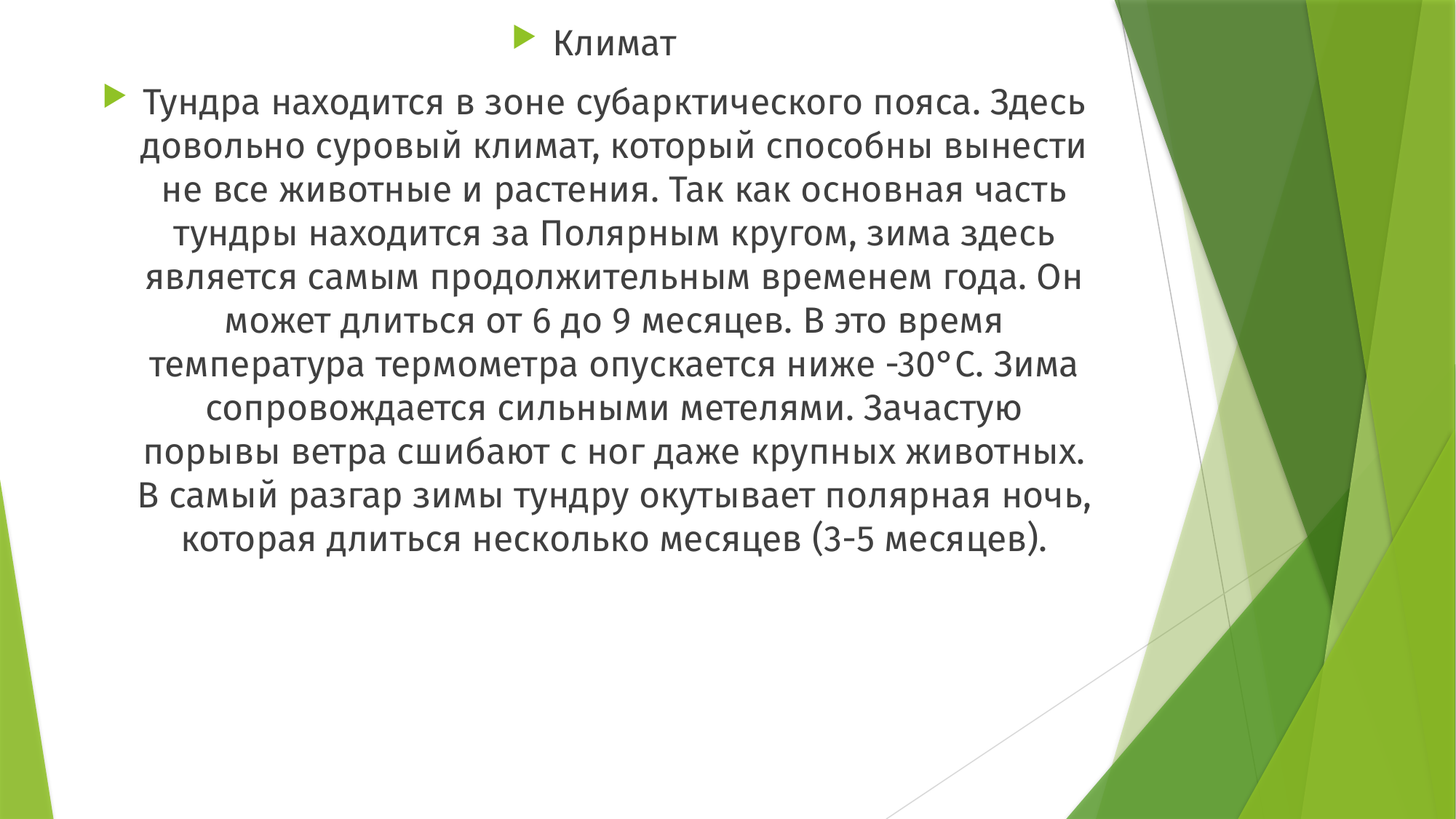

Климат
Тундра находится в зоне субарктического пояса. Здесь довольно суровый климат, который способны вынести не все животные и растения. Так как основная часть тундры находится за Полярным кругом, зима здесь является самым продолжительным временем года. Он может длиться от 6 до 9 месяцев. В это время температура термометра опускается ниже -30°C. Зима сопровождается сильными метелями. Зачастую порывы ветра сшибают с ног даже крупных животных. В самый разгар зимы тундру окутывает полярная ночь, которая длиться несколько месяцев (3-5 месяцев).